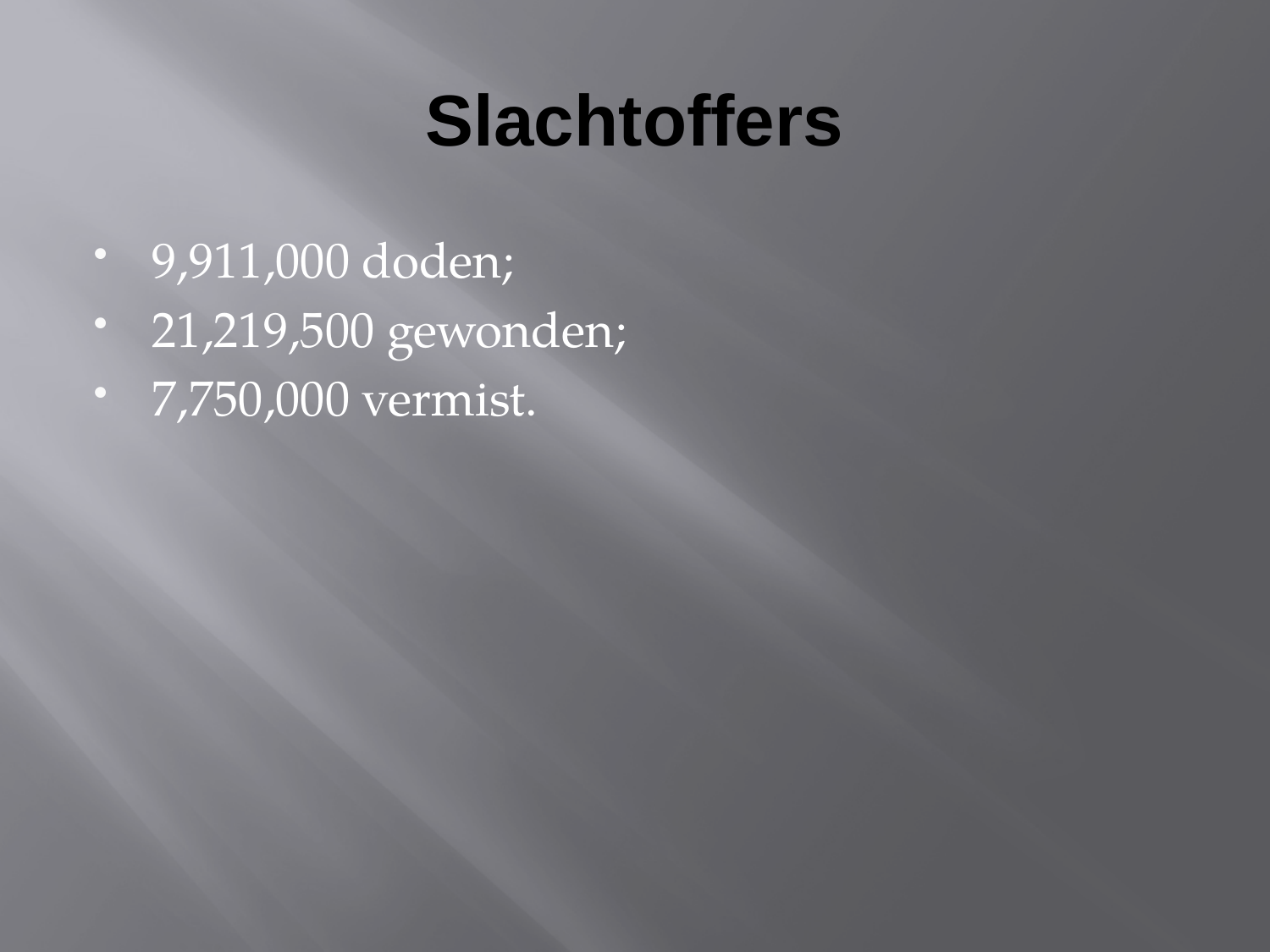

# Slachtoffers
9,911,000 doden;
21,219,500 gewonden;
7,750,000 vermist.